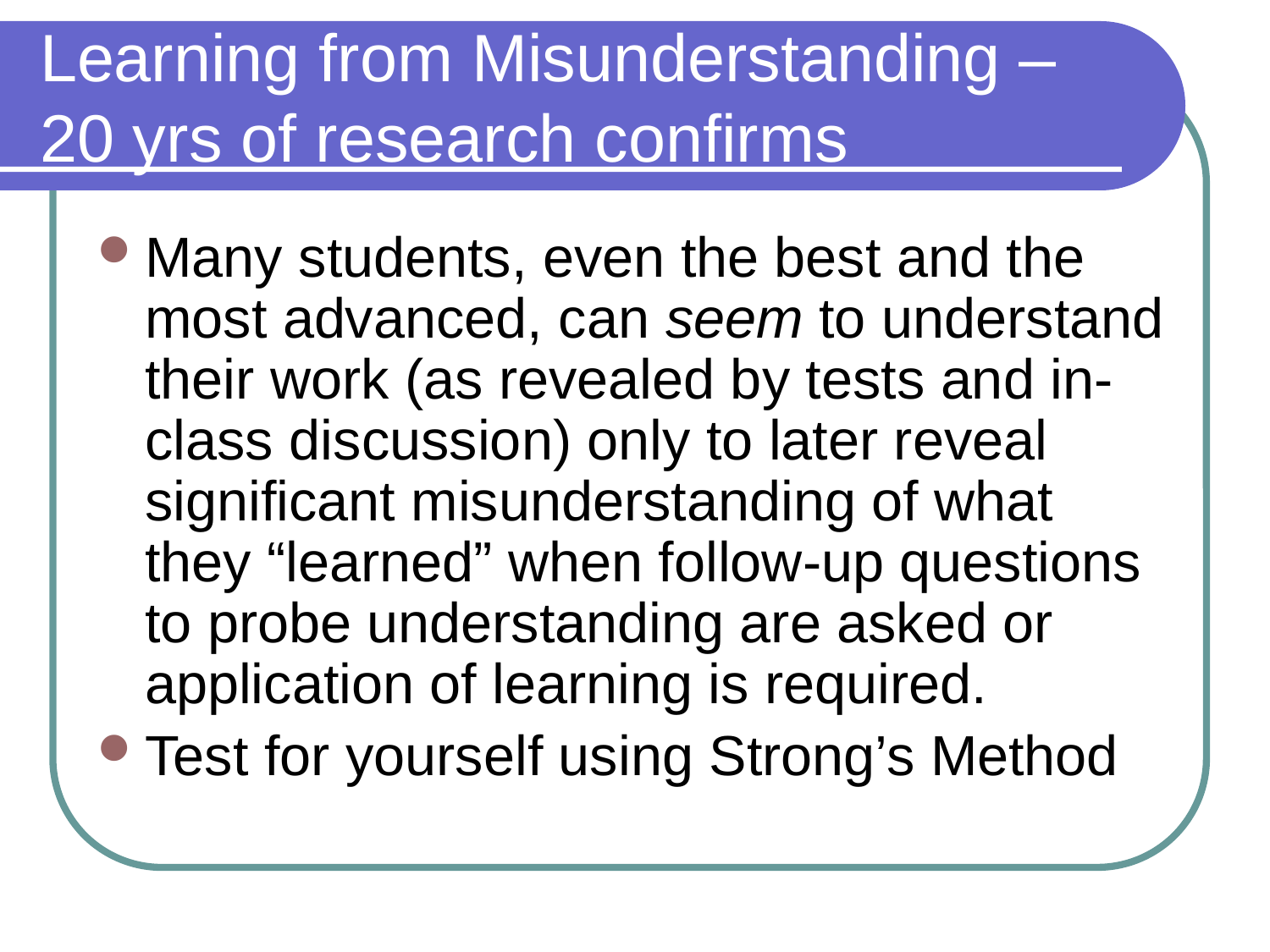

# Learning from Misunderstanding – 20 yrs of research confirms
Many students, even the best and the most advanced, can seem to understand their work (as revealed by tests and in-class discussion) only to later reveal significant misunderstanding of what they “learned” when follow-up questions to probe understanding are asked or application of learning is required.
Test for yourself using Strong’s Method